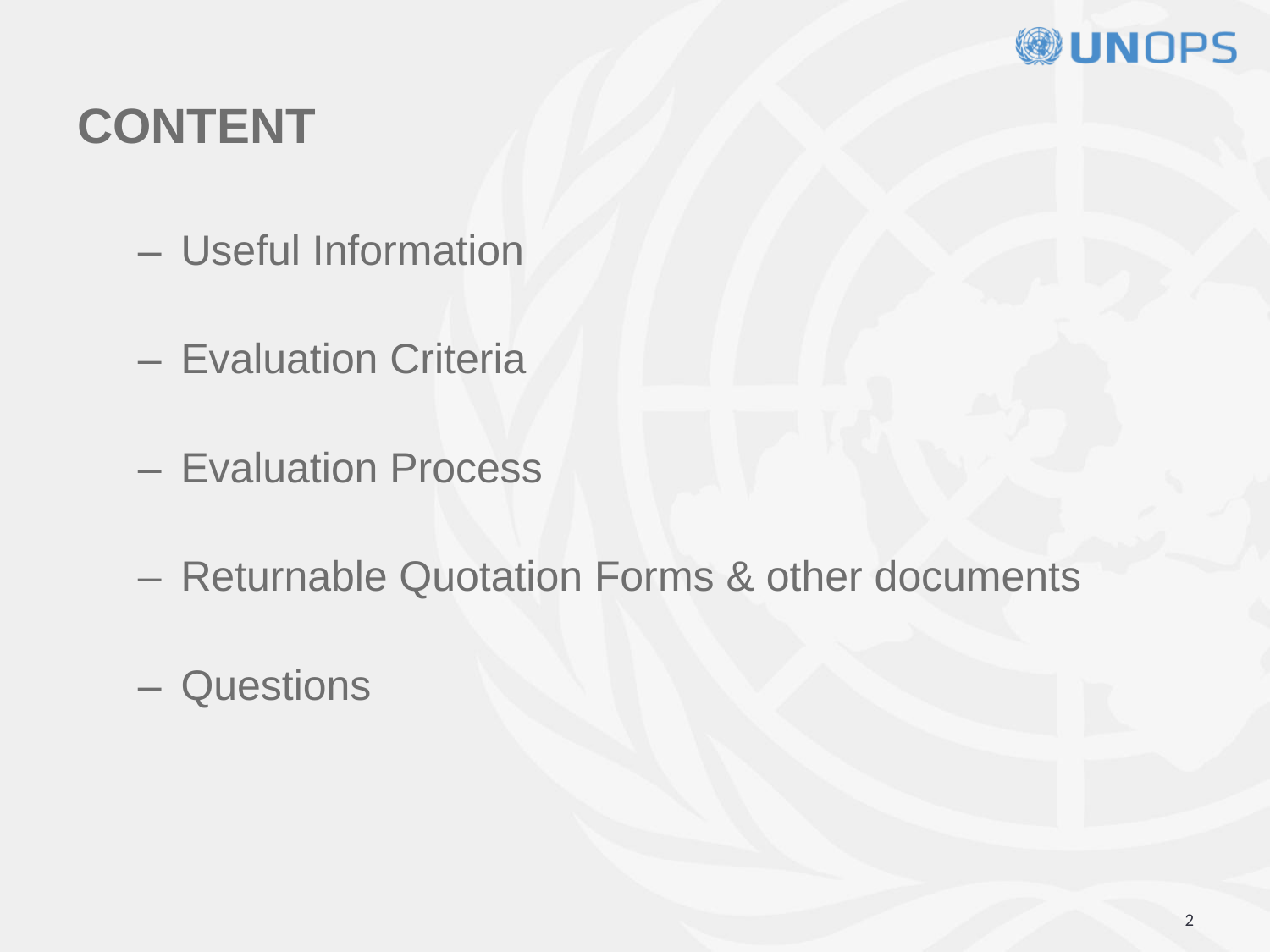

# CONTENT

Useful Information

Evaluation Criteria

Evaluation Process

Returnable Quotation Forms & other documents

Questions

2